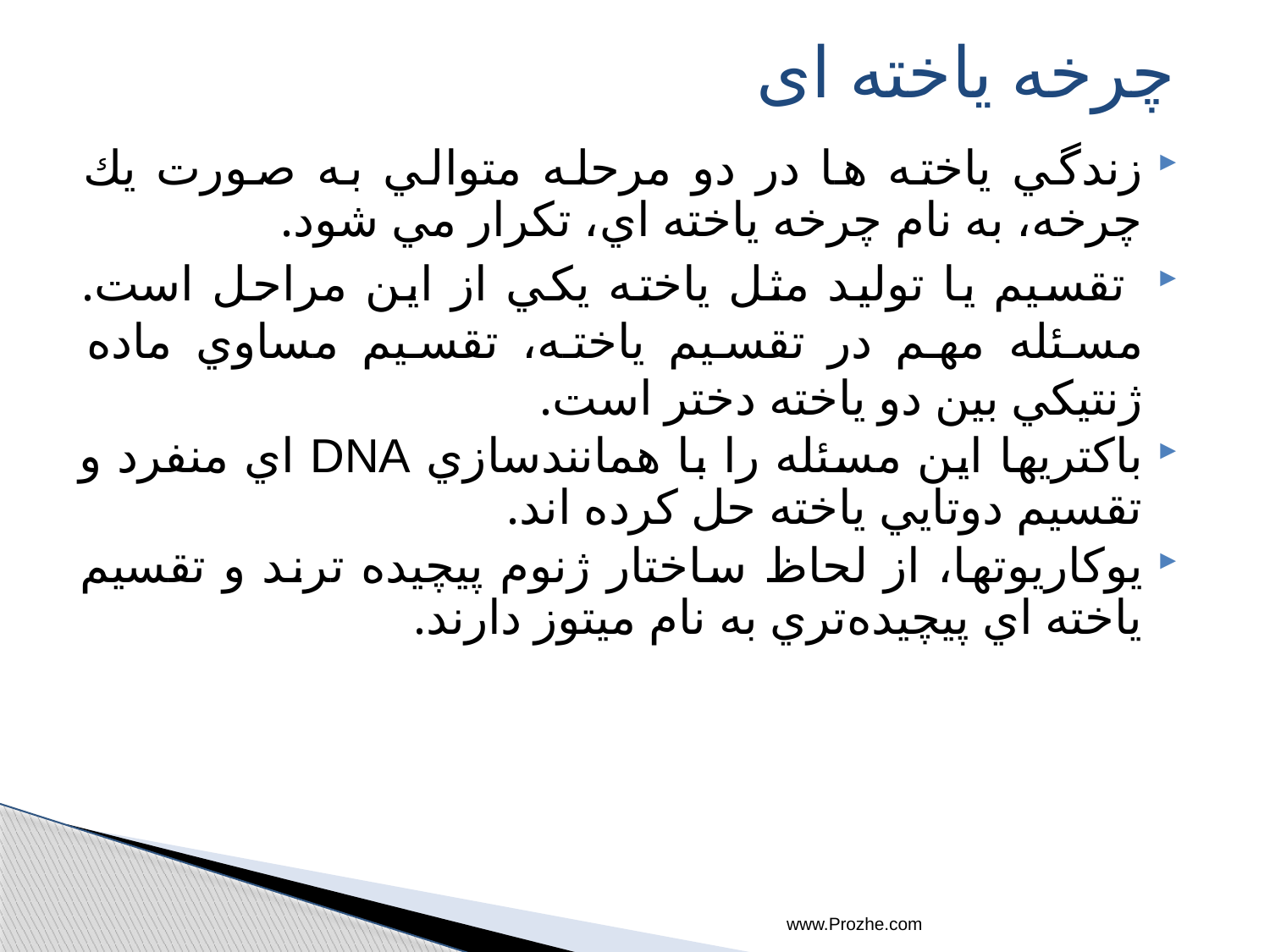

چرخه یاخته ای
زندگي ياخته ها در دو مرحله متوالي به صورت يك چرخه، به نام چرخه ياخته اي، تكرار مي شود.
 تقسيم يا توليد مثل ياخته يكي از اين مراحل است. مسئله مهم در تقسيم ياخته، تقسيم مساوي ماده ژنتيكي بين دو ياخته دختر است.
باكتريها اين مسئله را با همانندسازي DNA اي منفرد و تقسيم دوتايي ياخته حل كرده اند.
يوكاريوتها، از لحاظ ساختار ژنوم پيچيده ترند و تقسيم ياخته اي پيچيده‌تري به نام ميتوز دارند.
www.Prozhe.com